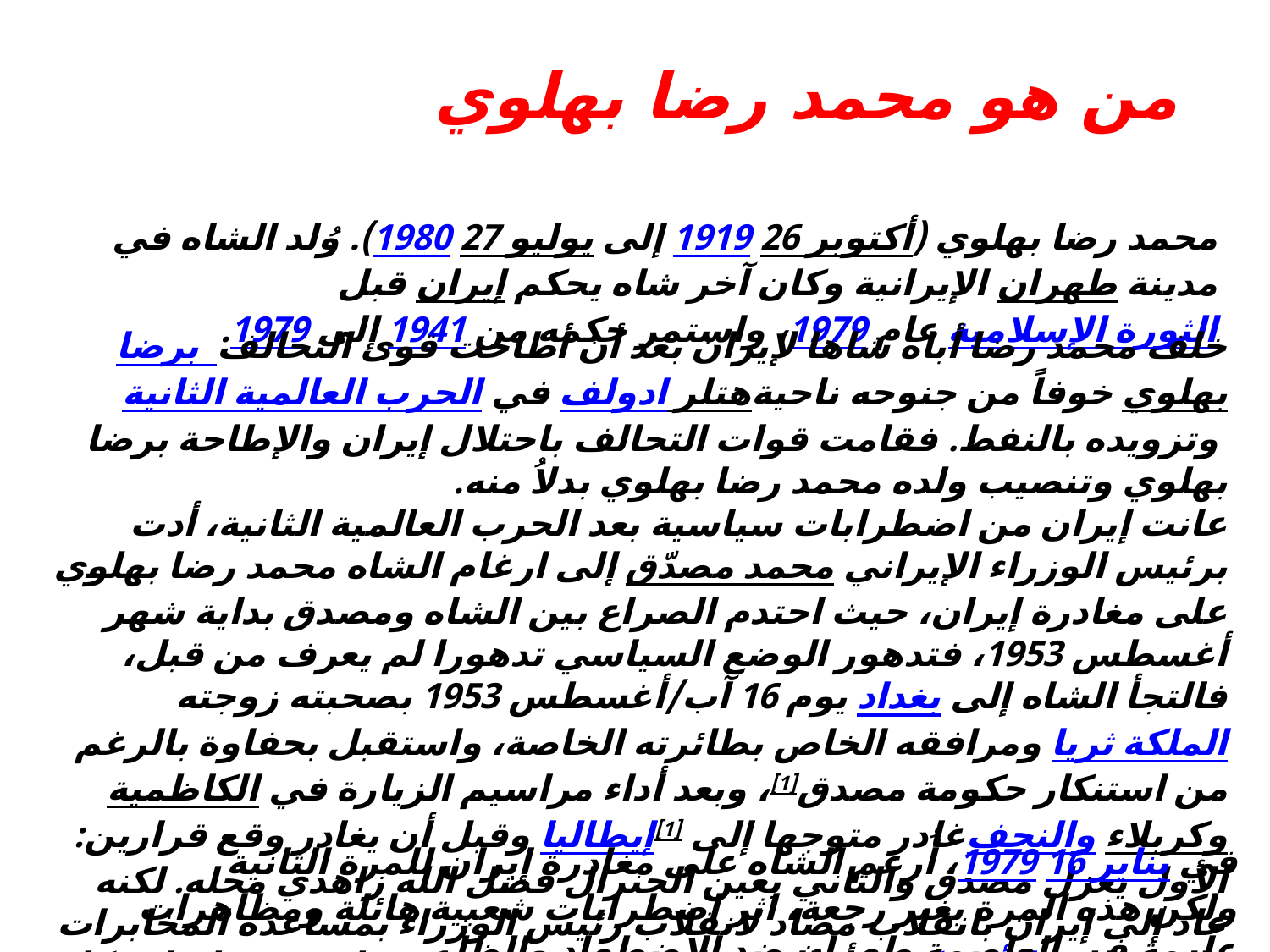

من هو محمد رضا بهلوي
محمد رضا بهلوي (26 أكتوبر 1919 إلى 27 يوليو 1980). وُلد الشاه في مدينة طهران الإيرانية وكان آخر شاه يحكم إيران قبل الثورة الإسلامية عام 1979، واستمر حكمه من 1941 إلى 1979.
خلف محمد رضا أباه شاها لإيران بعد أن أطاحت قوى التحالف برضا بهلوي خوفاً من جنوحه ناحيةادولف هتلر في الحرب العالمية الثانية وتزويده بالنفط. فقامت قوات التحالف باحتلال إيران والإطاحة برضا بهلوي وتنصيب ولده محمد رضا بهلوي بدلاُ منه.
عانت إيران من اضطرابات سياسية بعد الحرب العالمية الثانية، أدت برئيس الوزراء الإيراني محمد مصدّق إلى ارغام الشاه محمد رضا بهلوي على مغادرة إيران، حيث احتدم الصراع بين الشاه ومصدق بداية شهر أغسطس 1953، فتدهور الوضع السياسي تدهورا لم يعرف من قبل، فالتجأ الشاه إلى بغداد يوم 16 آب/أغسطس 1953 بصحبته زوجته الملكة ثريا ومرافقه الخاص بطائرته الخاصة، واستقبل بحفاوة بالرغم من استنكار حكومة مصدق[1]، وبعد أداء مراسيم الزيارة في الكاظمية وكربلاء والنجفغادر متوجها إلى إيطاليا[1] وقبل أن يغادر وقع قرارين: الأول يعزل مصدق والثاني يعين الجنرال فضل الله زاهدي محله. لكنه عاد إلى إيران بانقلاب مضاد لانقلاب رئيس الوزراء بمساعدة المخابرات الأمريكيةوالبريطانية وأقال مصدّق من منصبه واستعاد عرش إيران. كان ذلك عام 1953.
في 16 يناير 1979، أُرغم الشاه على مغادرة إيران للمرة الثانية ولكن هذه المرة بغير رجعة، اثر اضطرابات شعبية هائلة ومظاهرات عارمة في العاصمة طهران ضد الاضطهاد والظلم.